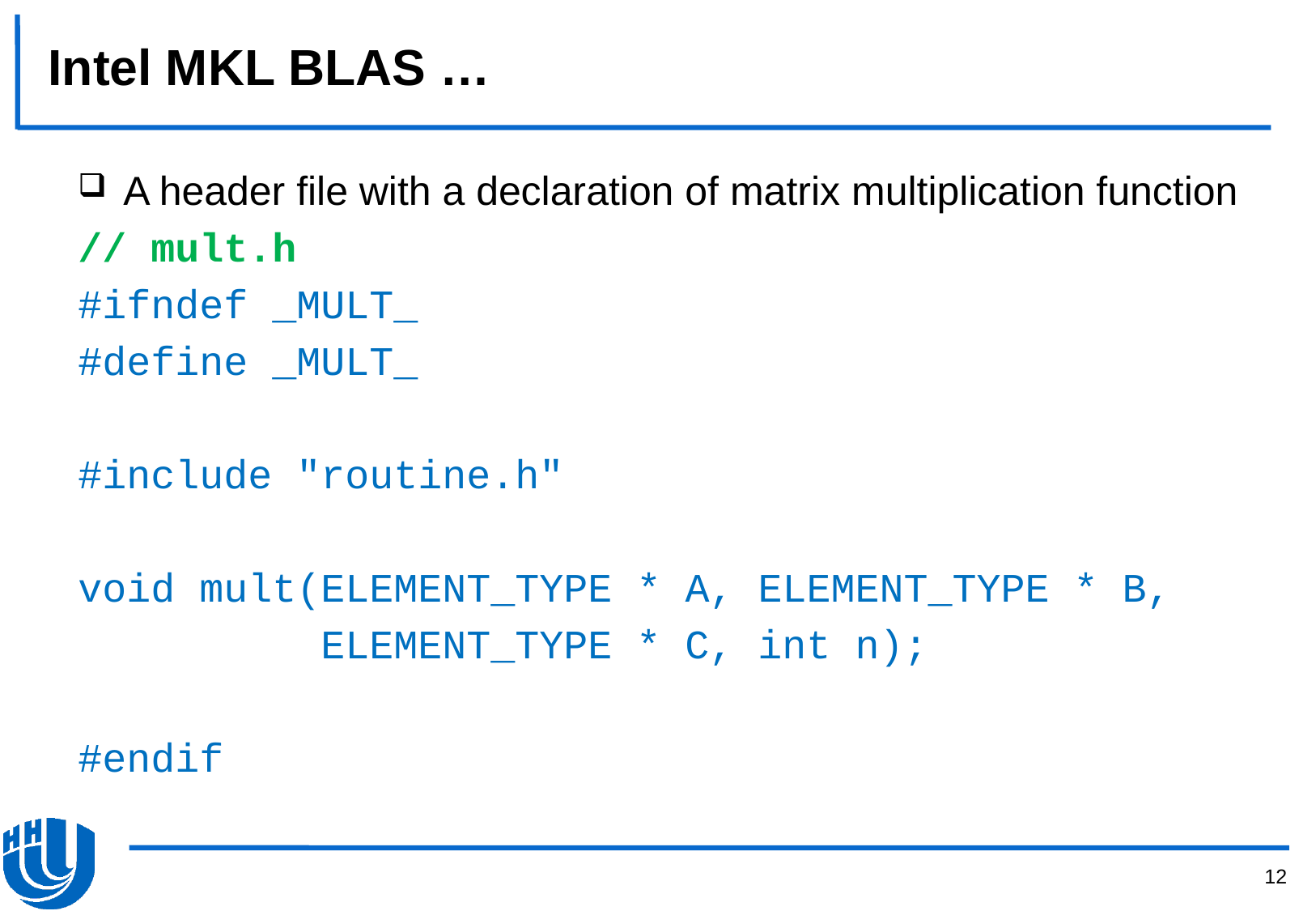

# Intel MKL BLAS …
A header file with a declaration of matrix multiplication function
// mult.h
#ifndef _MULT_
#define _MULT_

#include "routine.h"

void mult(ELEMENT_TYPE * A, ELEMENT_TYPE * B,
          ELEMENT_TYPE * C, int n);

#endif